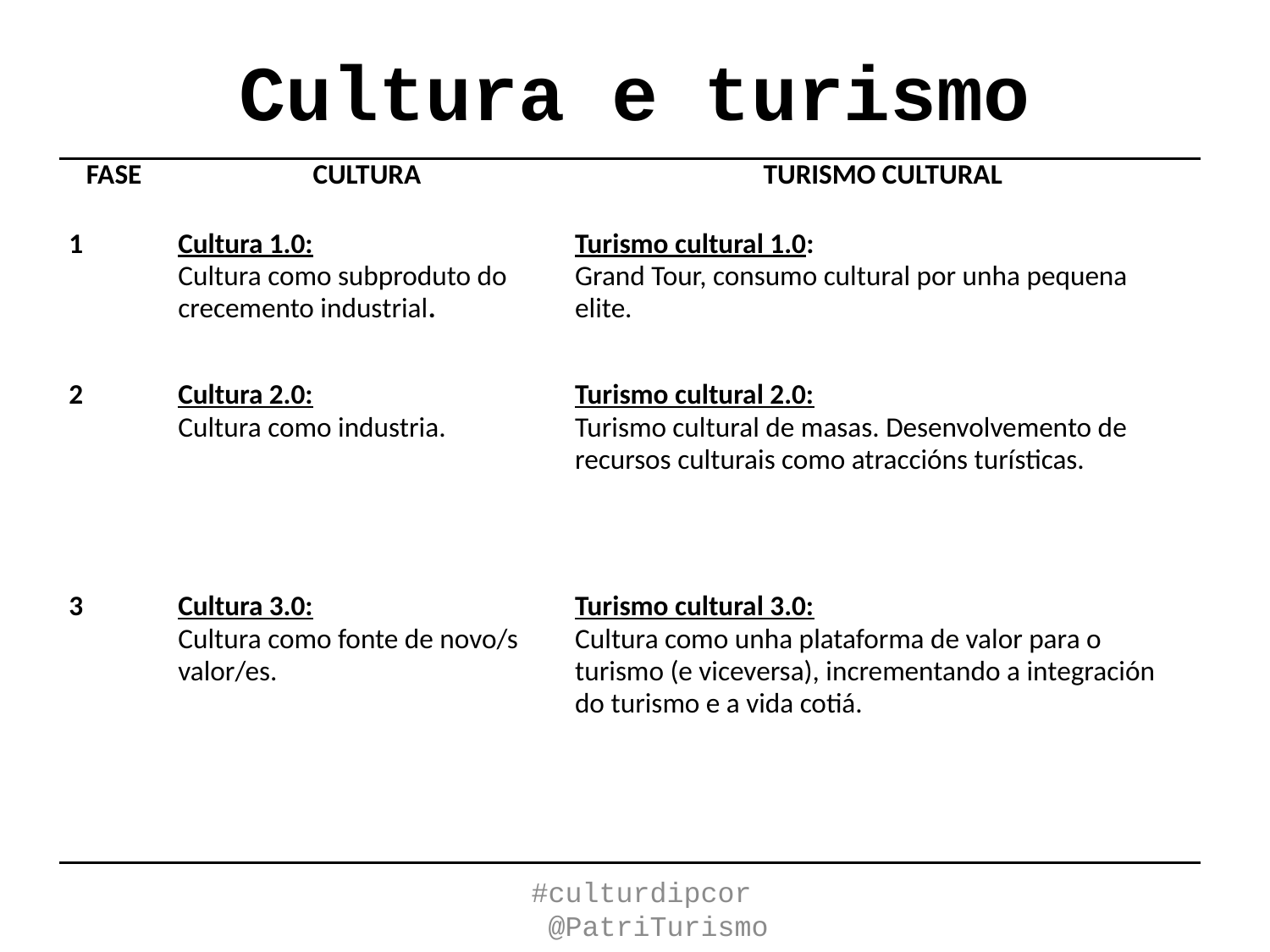

# Cultura e turismo
| FASE | CULTURA | TURISMO CULTURAL |
| --- | --- | --- |
| 1 | Cultura 1.0: Cultura como subproduto do crecemento industrial. | Turismo cultural 1.0: Grand Tour, consumo cultural por unha pequena elite. |
| 2 | Cultura 2.0: Cultura como industria. | Turismo cultural 2.0: Turismo cultural de masas. Desenvolvemento de recursos culturais como atraccións turísticas. |
| 3 | Cultura 3.0: Cultura como fonte de novo/s valor/es. | Turismo cultural 3.0: Cultura como unha plataforma de valor para o turismo (e viceversa), incrementando a integración do turismo e a vida cotiá. |
#culturdipcor   @PatriTurismo